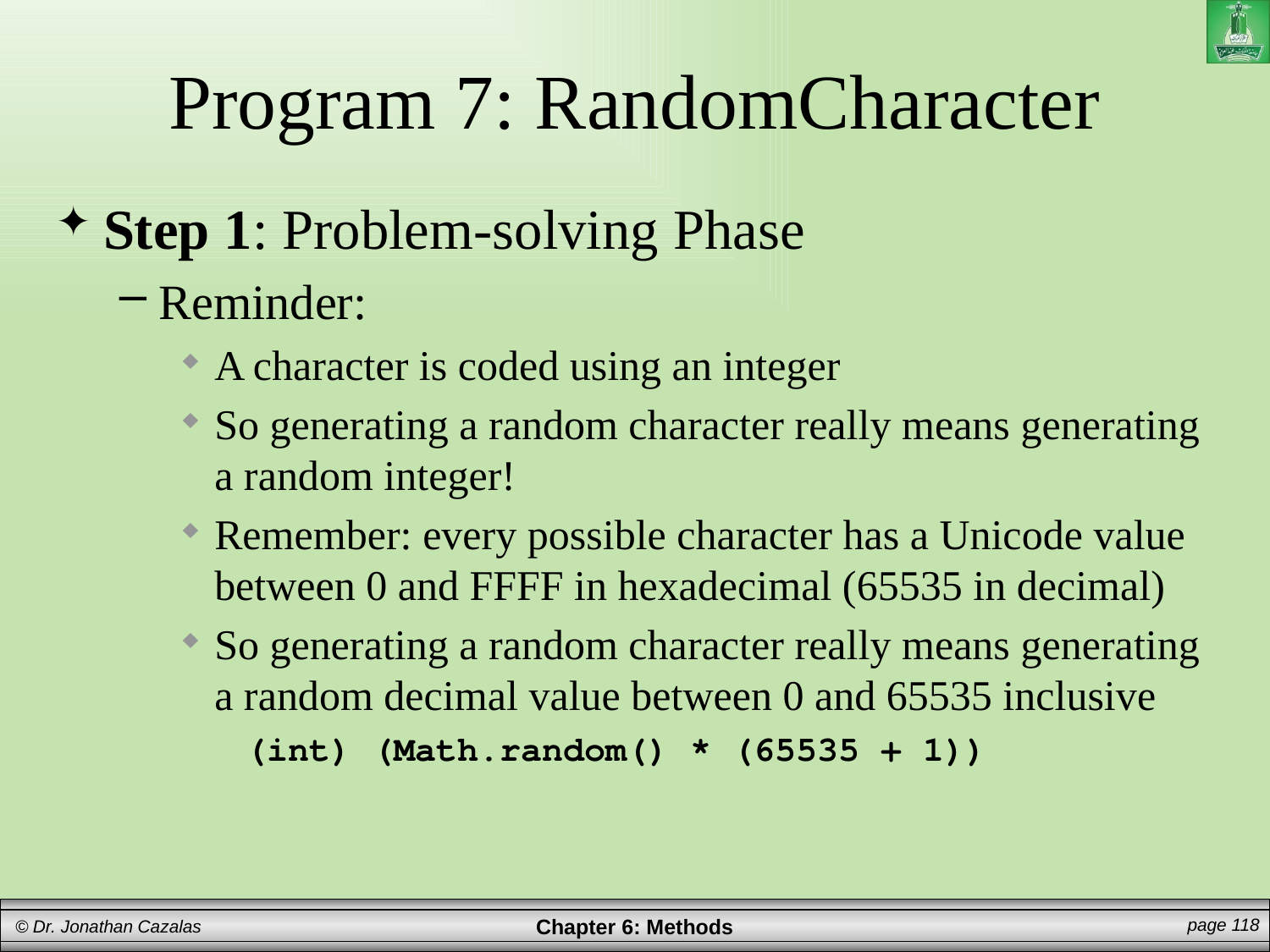

# Program 7: RandomCharacter
Step 1: Problem-solving Phase
Reminder:
A character is coded using an integer
So generating a random character really means generating a random integer!
Remember: every possible character has a Unicode value between 0 and FFFF in hexadecimal (65535 in decimal)
So generating a random character really means generating a random decimal value between 0 and 65535 inclusive
(int) (Math.random() * (65535 + 1))